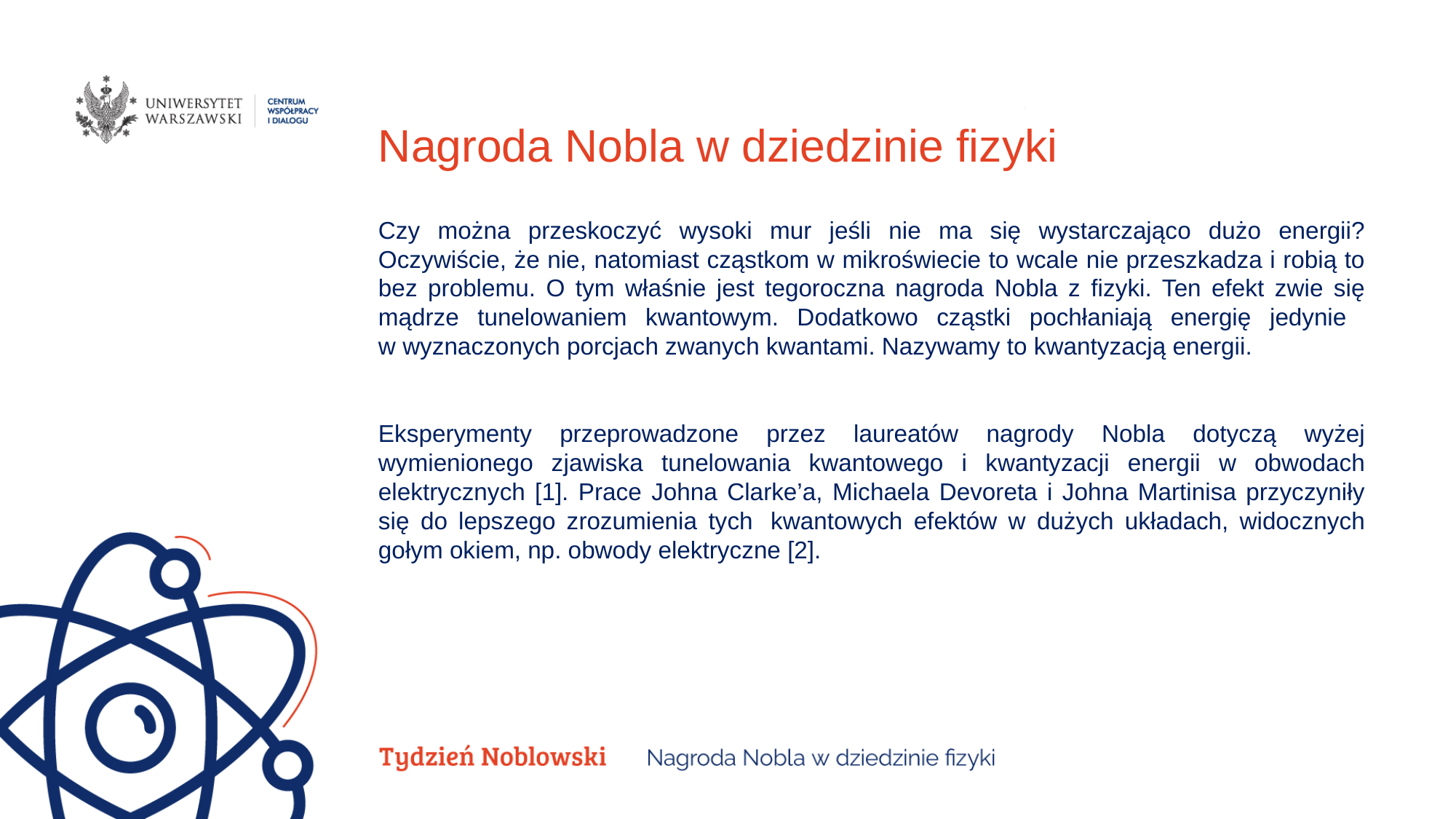

Nagroda Nobla w dziedzinie fizyki
Czy można przeskoczyć wysoki mur jeśli nie ma się wystarczająco dużo energii? Oczywiście, że nie, natomiast cząstkom w mikroświecie to wcale nie przeszkadza i robią to bez problemu. O tym właśnie jest tegoroczna nagroda Nobla z fizyki. Ten efekt zwie się mądrze tunelowaniem kwantowym. Dodatkowo cząstki pochłaniają energię jedynie
w wyznaczonych porcjach zwanych kwantami. Nazywamy to kwantyzacją energii.

Eksperymenty przeprowadzone przez laureatów nagrody Nobla dotyczą wyżej wymienionego zjawiska tunelowania kwantowego i kwantyzacji energii w obwodach elektrycznych [1]. Prace Johna Clarke’a, Michaela Devoreta i Johna Martinisa przyczyniły się do lepszego zrozumienia tych  kwantowych efektów w dużych układach, widocznych gołym okiem, np. obwody elektryczne [2].